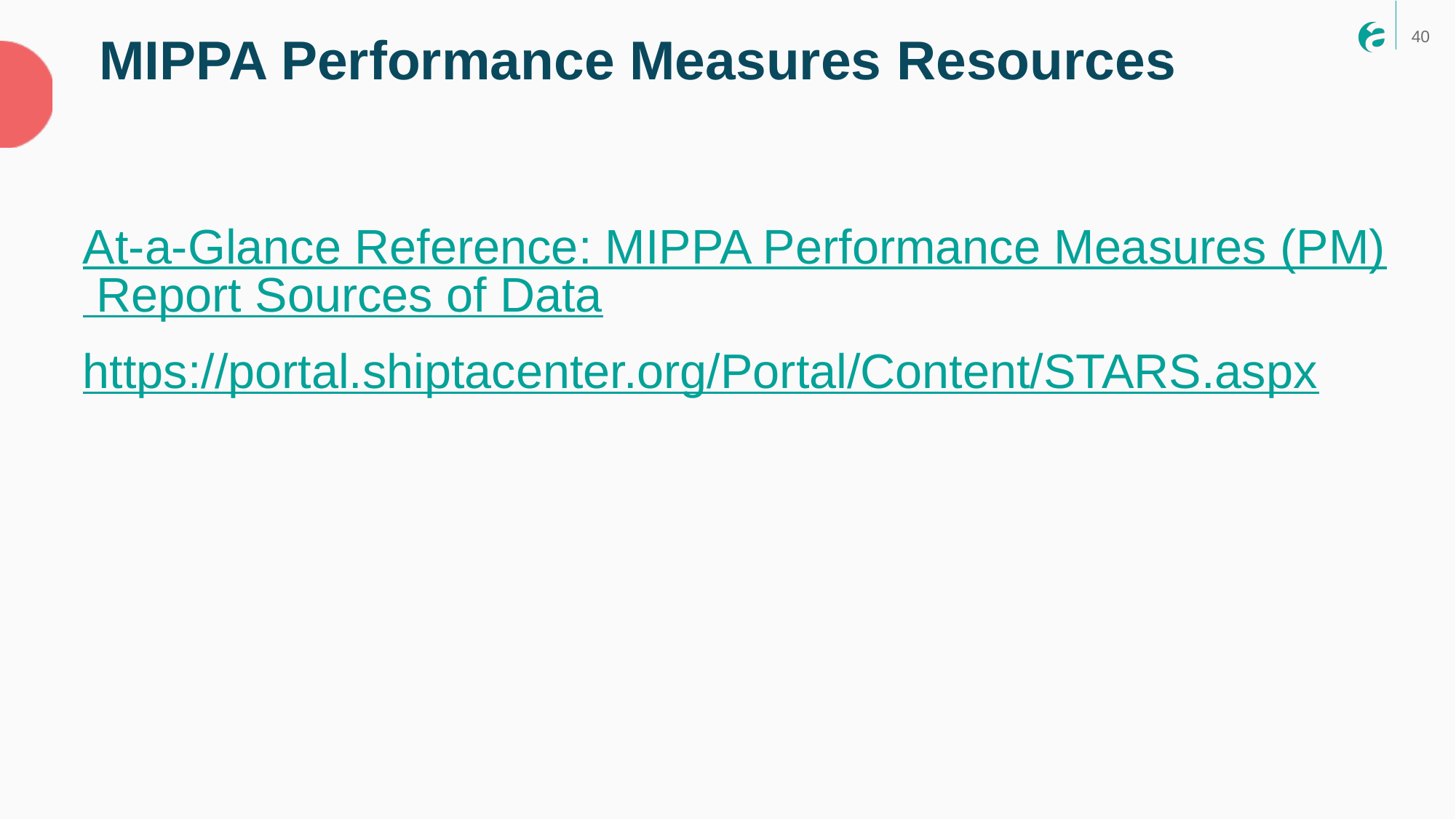

40
MIPPA Performance Measures Resources

At-a-Glance Reference: MIPPA Performance Measures (PM) Report Sources of Data
https://portal.shiptacenter.org/Portal/Content/STARS.aspx